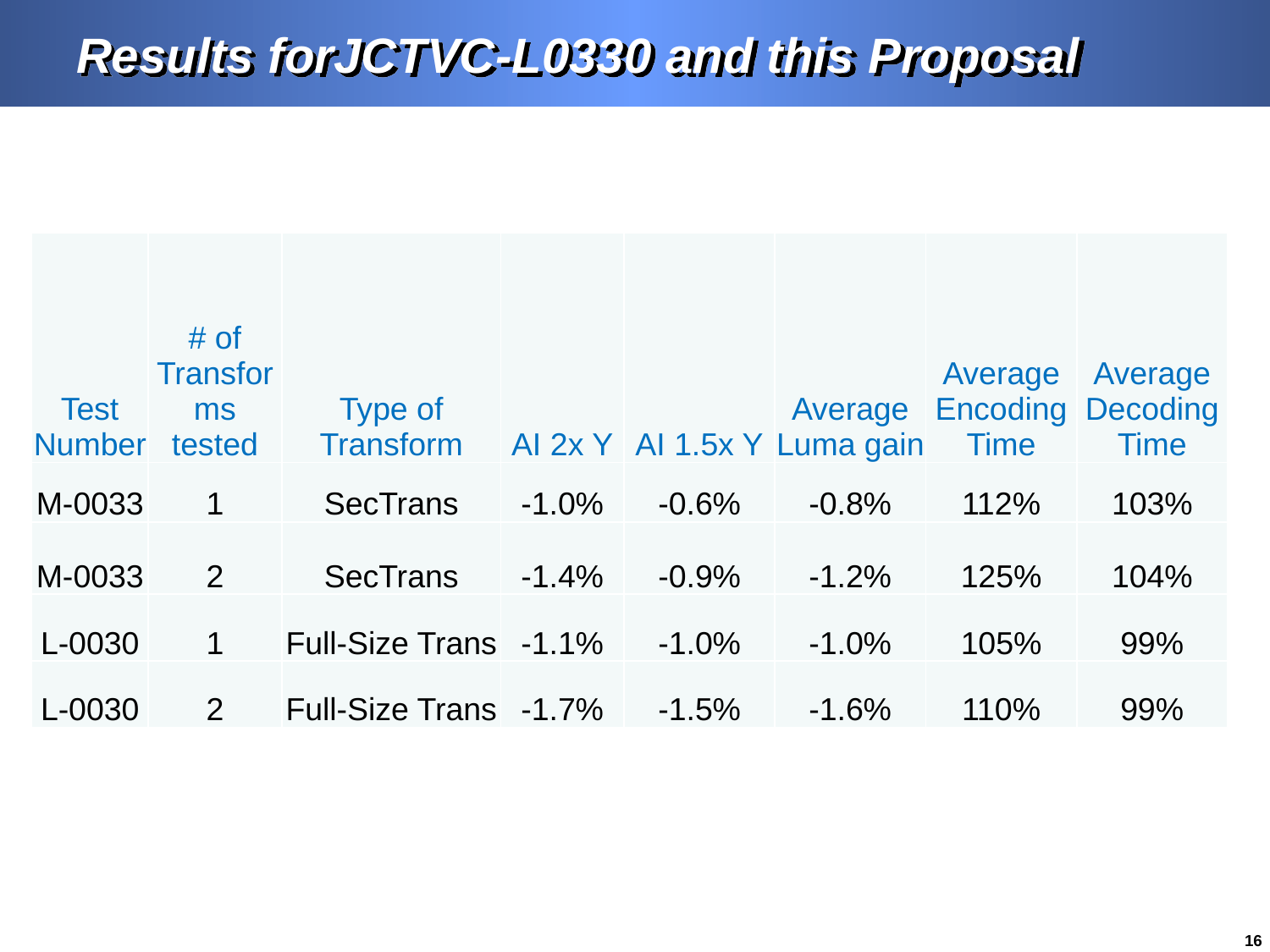

# Results forJCTVC-L0330 and this Proposal
| Test Number | # of Transforms tested | Type of Transform | AI 2x Y | AI 1.5x Y | Average Luma gain | Average Encoding Time | Average Decoding Time |
| --- | --- | --- | --- | --- | --- | --- | --- |
| M-0033 | 1 | SecTrans | -1.0% | -0.6% | -0.8% | 112% | 103% |
| M-0033 | 2 | SecTrans | -1.4% | -0.9% | -1.2% | 125% | 104% |
| L-0030 | 1 | Full-Size Trans | -1.1% | -1.0% | -1.0% | 105% | 99% |
| L-0030 | 2 | Full-Size Trans | -1.7% | -1.5% | -1.6% | 110% | 99% |
16